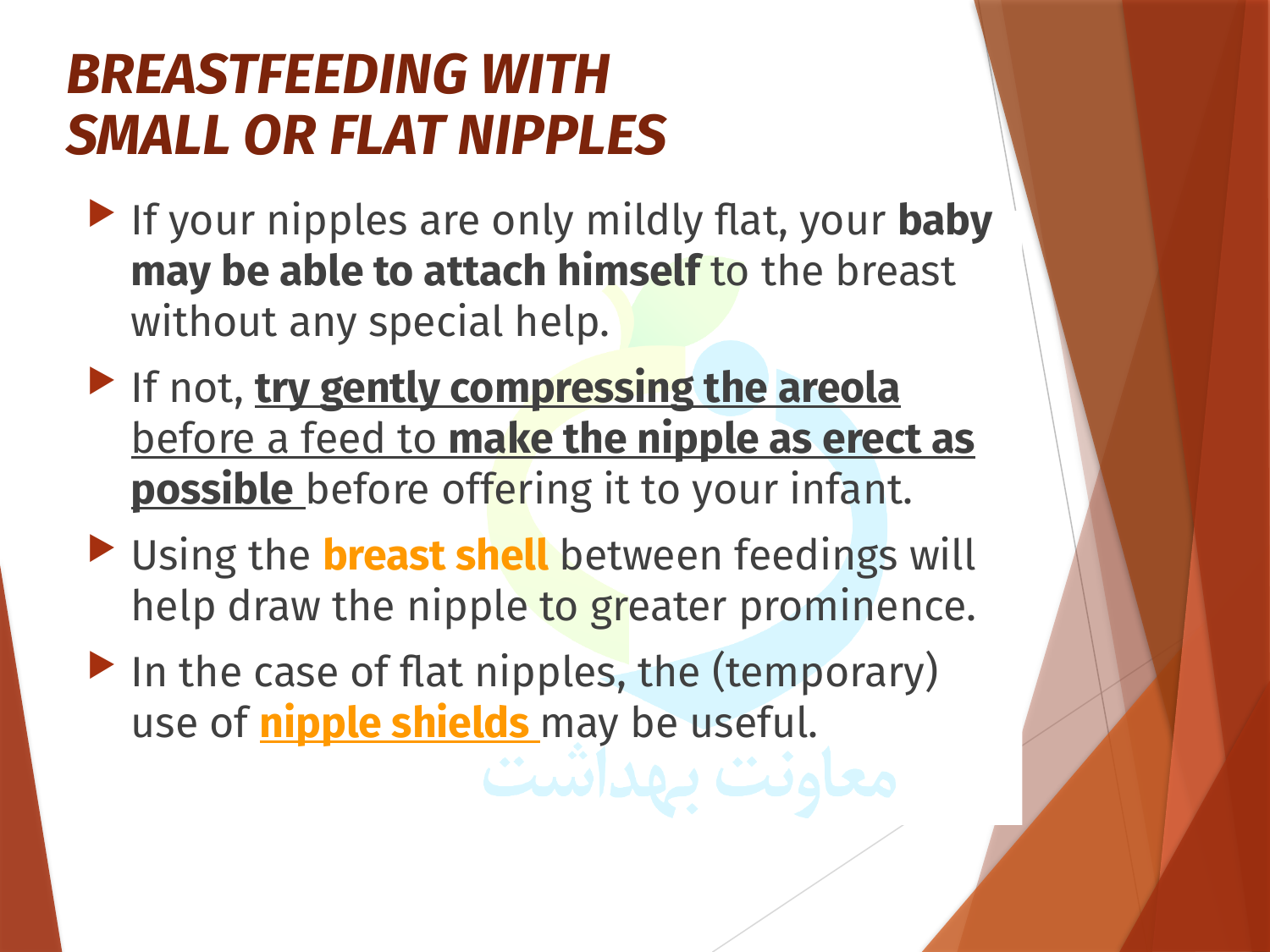

BREASTFEEDING WITH
SMALL OR FLAT NIPPLES
If your nipples are only mildly flat, your baby may be able to attach himself to the breast without any special help.
If not, try gently compressing the areola before a feed to make the nipple as erect as possible before offering it to your infant.
Using the breast shell between feedings will help draw the nipple to greater prominence.
In the case of flat nipples, the (temporary) use of nipple shields may be useful.